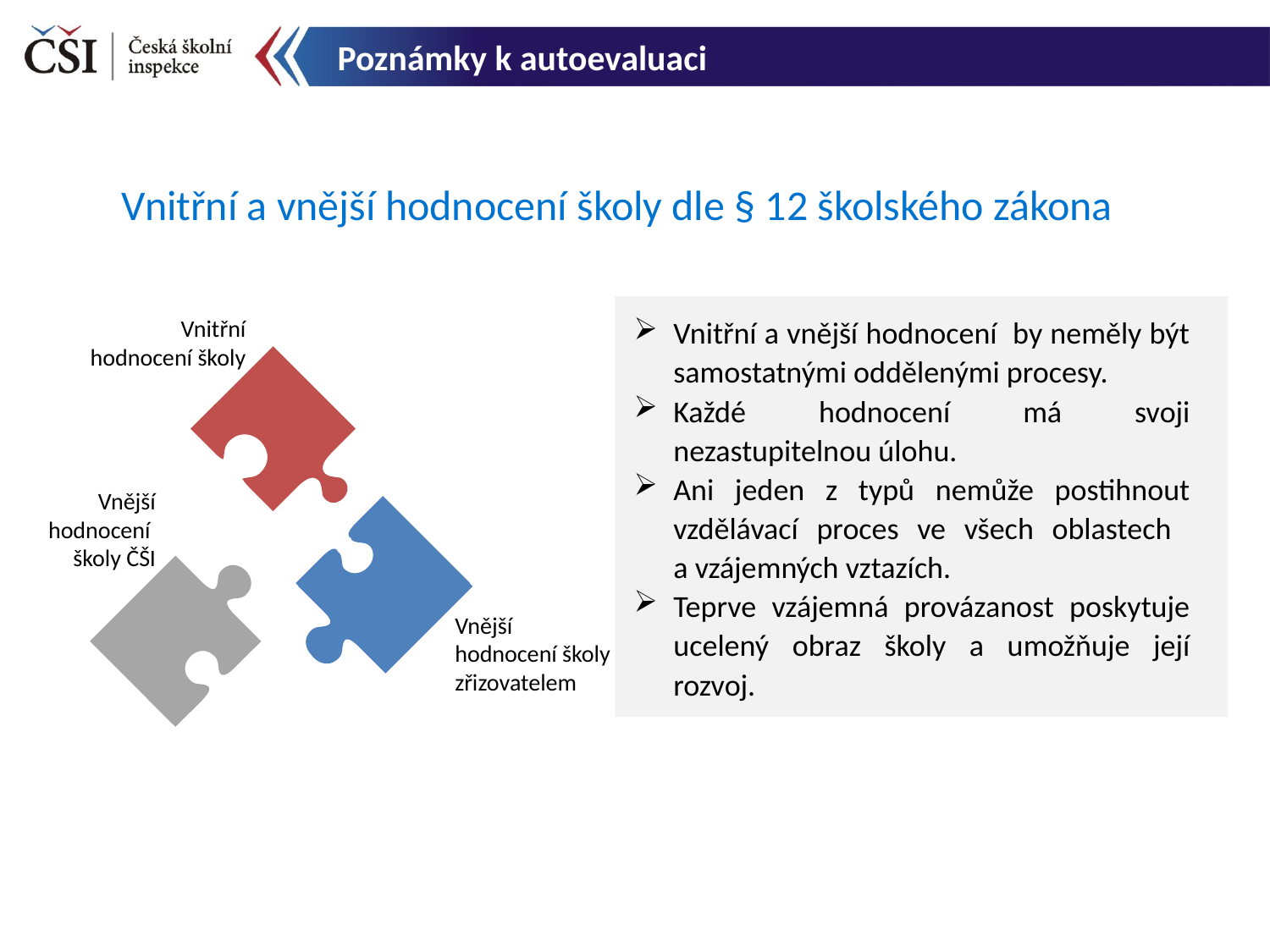

Poznámky k autoevaluaci
 Vnitřní a vnější hodnocení školy dle § 12 školského zákona

Vnitřní a vnější hodnocení  by neměly být samostatnými oddělenými procesy.
Každé hodnocení má svoji nezastupitelnou úlohu.
Ani jeden z typů nemůže postihnout vzdělávací proces ve všech oblastech
a vzájemných vztazích.
Teprve vzájemná provázanost poskytuje ucelený obraz školy a umožňuje její rozvoj.
  Vnitřní hodnocení školy

 Vnější hodnocení  školy ČŠI

Vnější hodnocení školy zřizovatelem